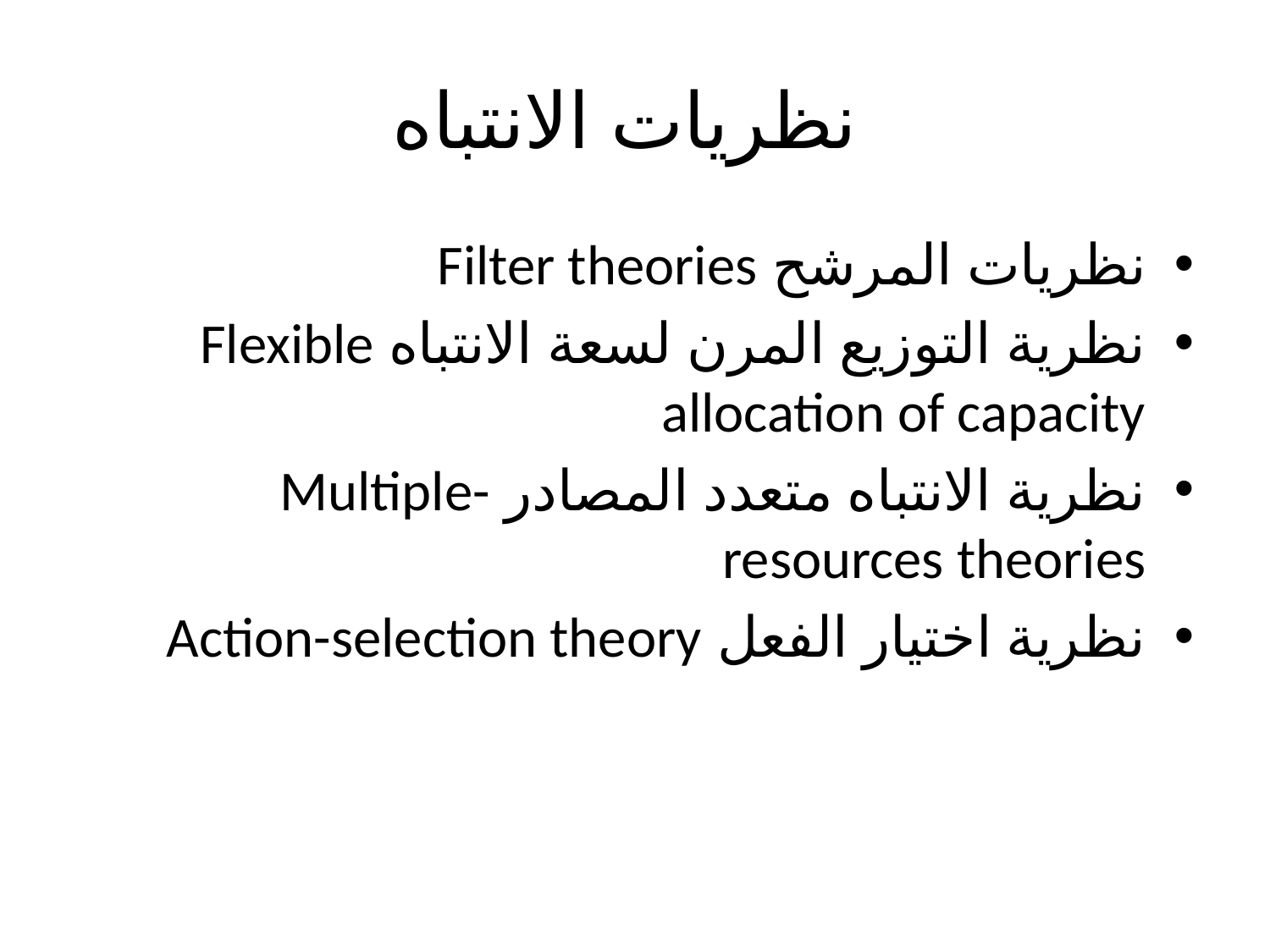

# نظريات الانتباه
نظريات المرشح Filter theories
نظرية التوزيع المرن لسعة الانتباه Flexible allocation of capacity
نظرية الانتباه متعدد المصادر Multiple-resources theories
نظرية اختيار الفعل Action-selection theory